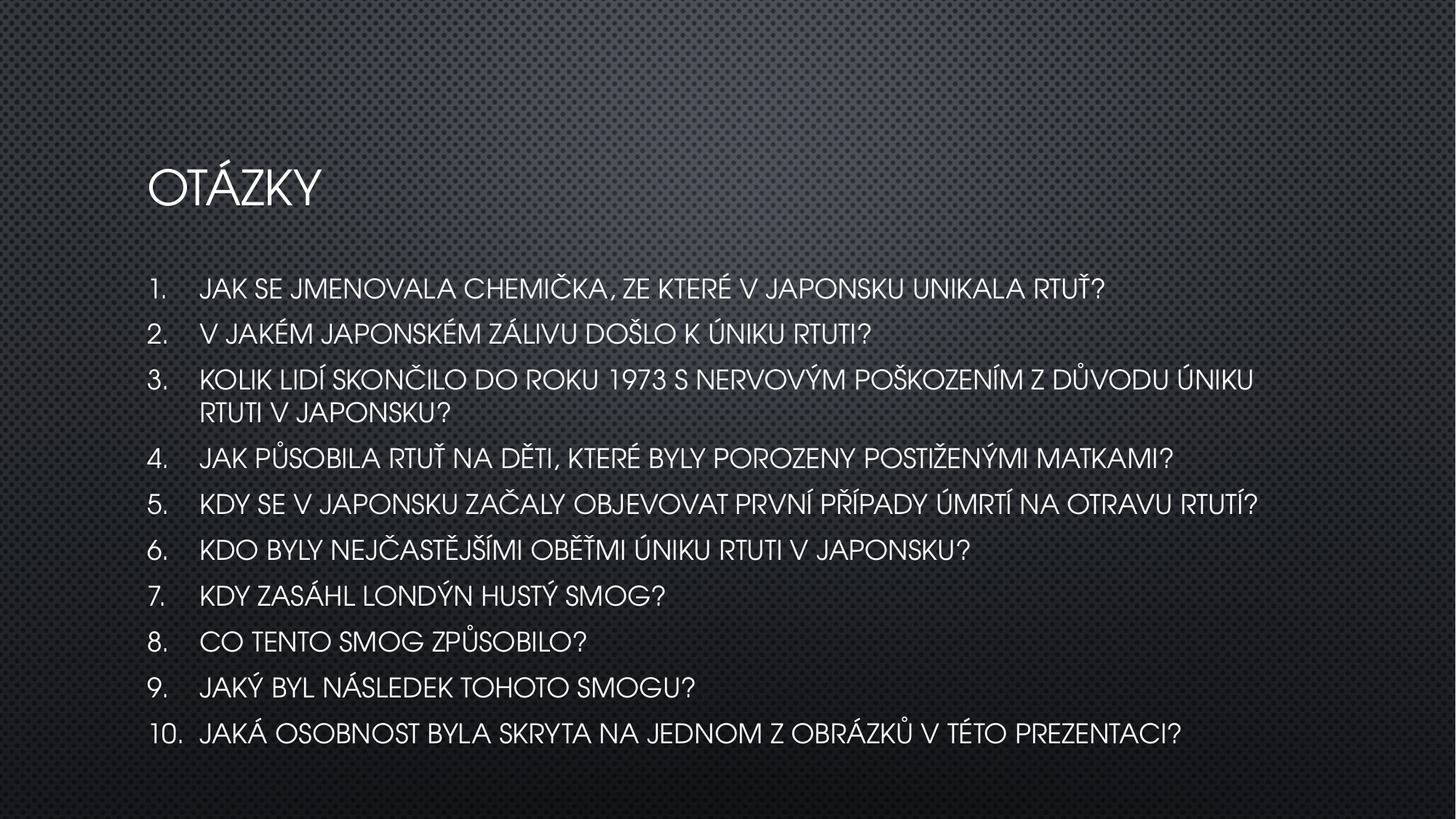

# otázky
Jak se jmenovala chemička, ze které v Japonsku unikala rtuť?
V jakém japonském zálivu došlo k úniku rtuti?
Kolik lidí skončilo do roku 1973 s nervovým poškozením z důvodu úniku rtuti v Japonsku?
Jak působila rtuť na děti, které byly porozeny postiženými matkami?
Kdy se v Japonsku začaly objevovat první případy úmrtí na otravu rtutí?
Kdo byly nejčastějšími oběťmi úniku rtuti v Japonsku?
Kdy zasáhl Londýn hustý smog?
Co tento smog způsobilo?
Jaký byl následek tohoto smogu?
Jaká osobnost byla skryta na jednom z obrázků v této prezentaci?